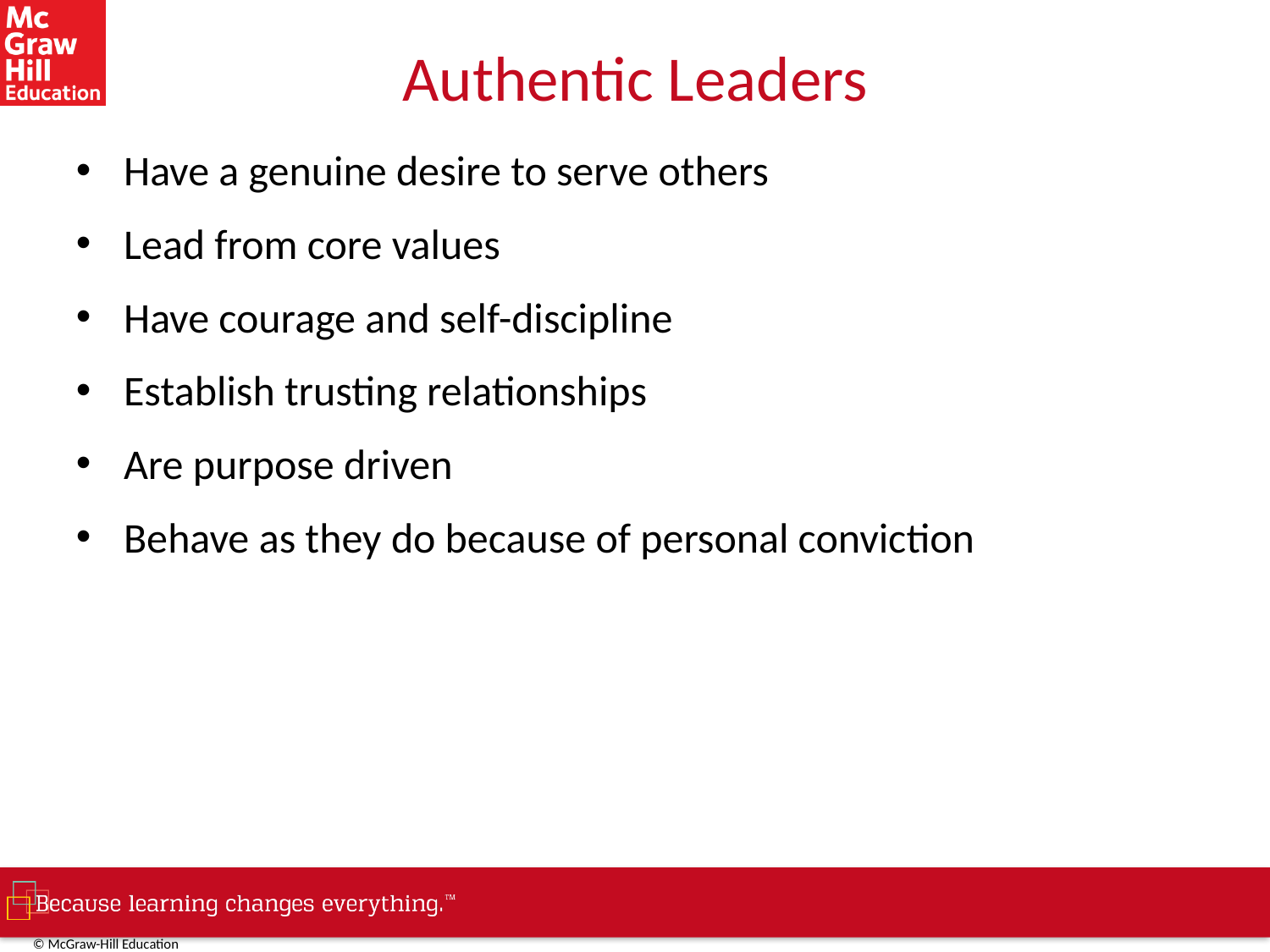

# Authentic Leaders
Have a genuine desire to serve others
Lead from core values
Have courage and self-discipline
Establish trusting relationships
Are purpose driven
Behave as they do because of personal conviction